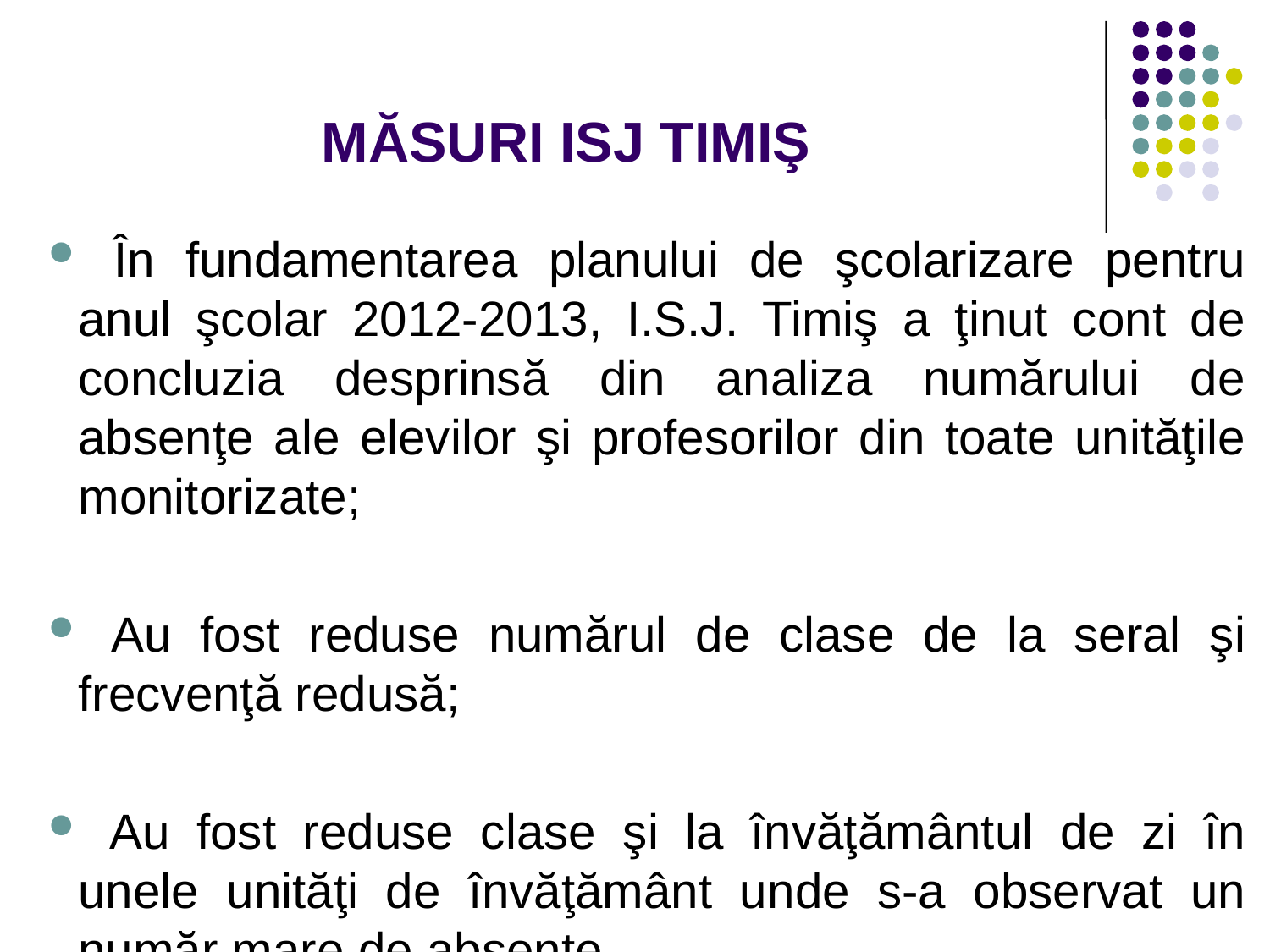

# MĂSURI ISJ TIMIŞ
 În fundamentarea planului de şcolarizare pentru anul şcolar 2012-2013, I.S.J. Timiş a ţinut cont de concluzia desprinsă din analiza numărului de absenţe ale elevilor şi profesorilor din toate unităţile monitorizate;

 Au fost reduse numărul de clase de la seral şi frecvenţă redusă;

 Au fost reduse clase şi la învăţământul de zi în unele unităţi de învăţământ unde s-a observat un număr mare de absenţe.